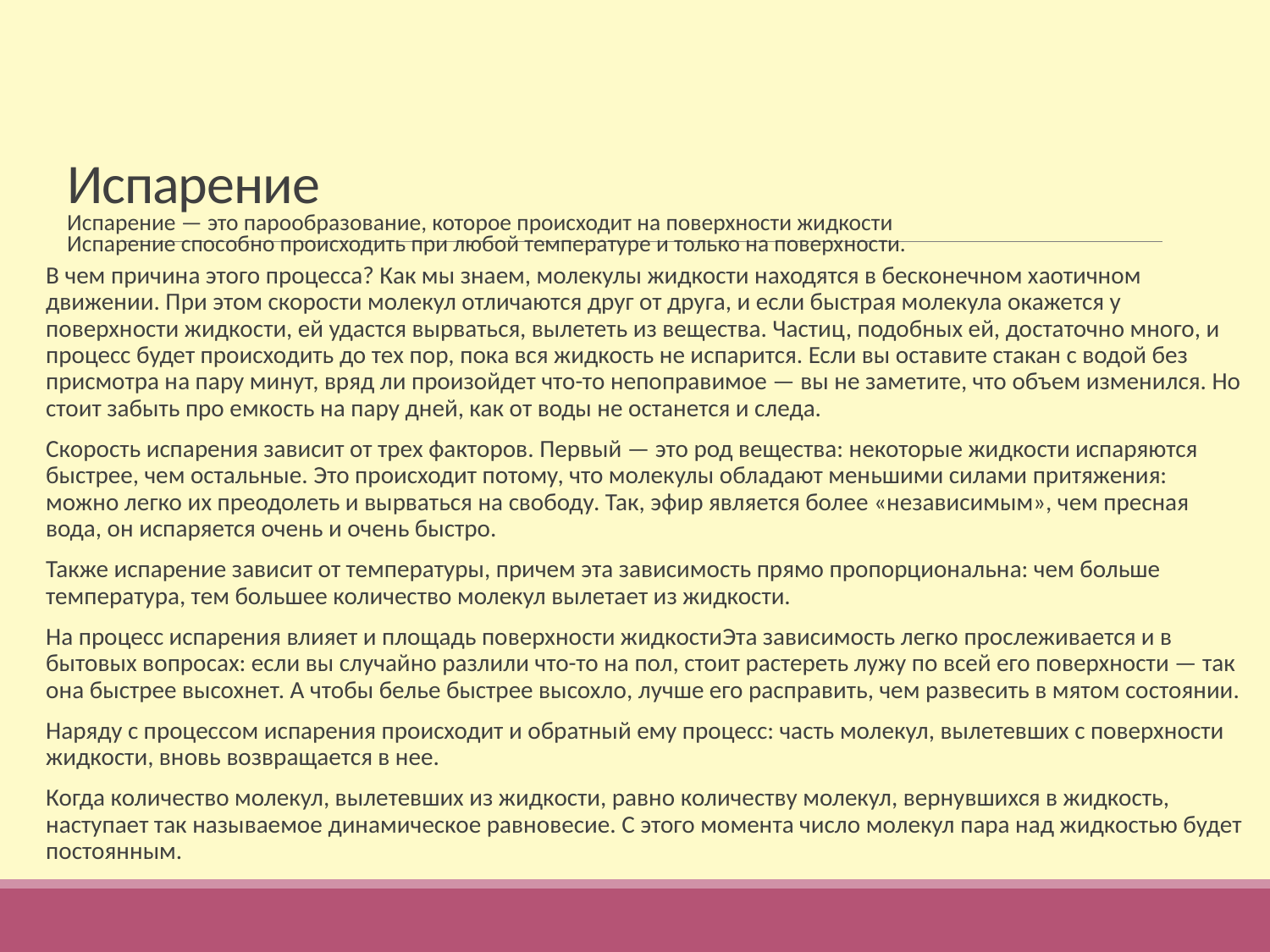

# Испарение Испарение — это парообразование, которое происходит на поверхности жидкости Испарение способно происходить при любой температуре и только на поверхности.
В чем причина этого процесса? Как мы знаем, молекулы жидкости находятся в бесконечном хаотичном движении. При этом скорости молекул отличаются друг от друга, и если быстрая молекула окажется у поверхности жидкости, ей удастся вырваться, вылететь из вещества. Частиц, подобных ей, достаточно много, и процесс будет происходить до тех пор, пока вся жидкость не испарится. Если вы оставите стакан с водой без присмотра на пару минут, вряд ли произойдет что-то непоправимое — вы не заметите, что объем изменился. Но стоит забыть про емкость на пару дней, как от воды не останется и следа.
Скорость испарения зависит от трех факторов. Первый — это род вещества: некоторые жидкости испаряются быстрее, чем остальные. Это происходит потому, что молекулы обладают меньшими силами притяжения: можно легко их преодолеть и вырваться на свободу. Так, эфир является более «независимым», чем пресная вода, он испаряется очень и очень быстро.
Также испарение зависит от температуры, причем эта зависимость прямо пропорциональна: чем больше температура, тем большее количество молекул вылетает из жидкости.
На процесс испарения влияет и площадь поверхности жидкостиЭта зависимость легко прослеживается и в бытовых вопросах: если вы случайно разлили что-то на пол, стоит растереть лужу по всей его поверхности — так она быстрее высохнет. А чтобы белье быстрее высохло, лучше его расправить, чем развесить в мятом состоянии.
Наряду с процессом испарения происходит и обратный ему процесс: часть молекул, вылетевших с поверхности жидкости, вновь возвращается в нее.
Когда количество молекул, вылетевших из жидкости, равно количеству молекул, вернувшихся в жидкость, наступает так называемое динамическое равновесие. С этого момента число молекул пара над жидкостью будет постоянным.